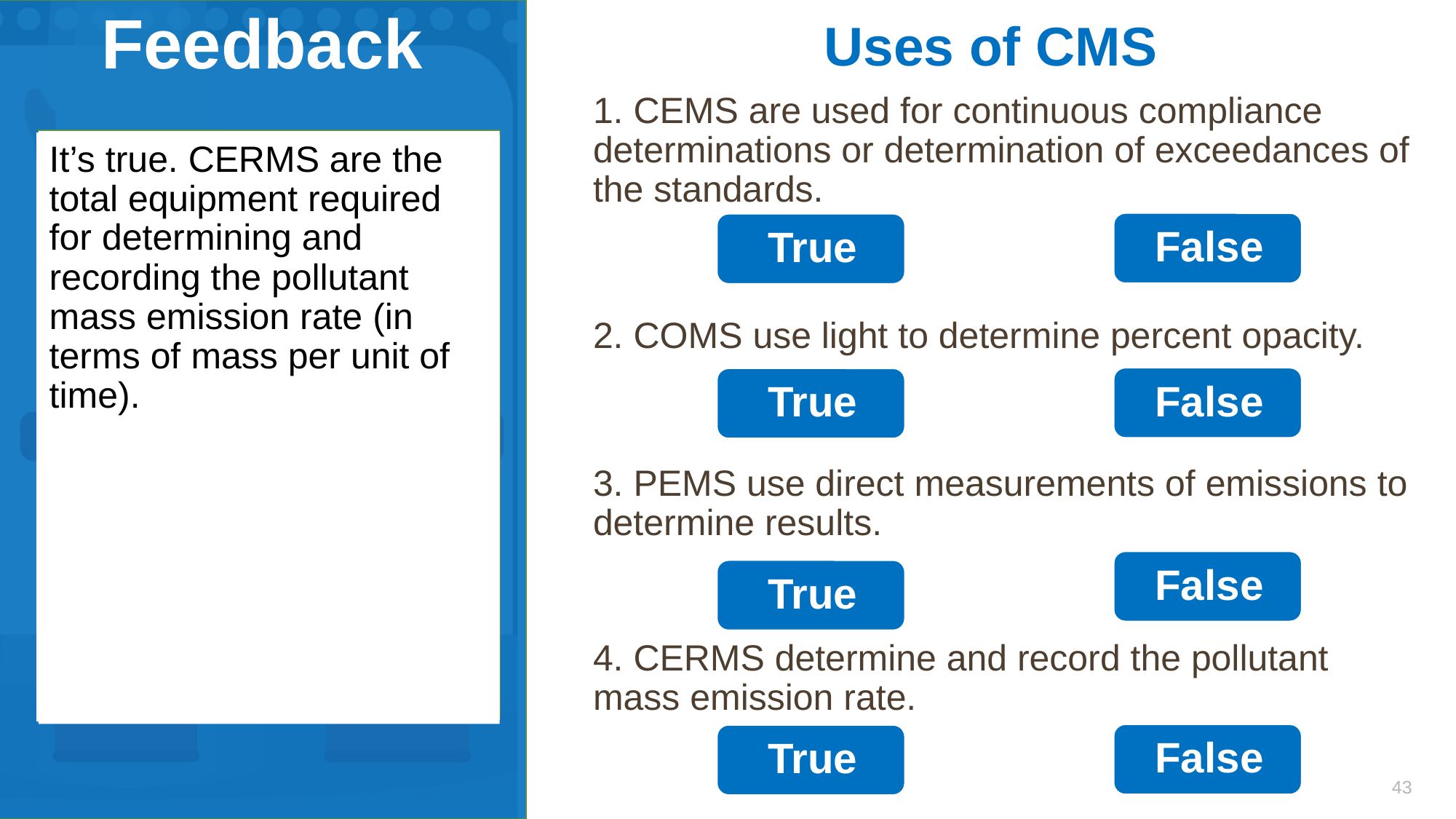

Uses of CMS
1. CEMS are used for continuous compliance determinations or determination of exceedances of the standards.
True! CEMS are used for continuous compliance determinations or determination of exceedances of the standards.
That true! COMS use light to determine percent opacity
This is false. PEMS use process or control device operating parameter measurements and a conversion equation, graph, or computer program to yield final results
It’s true. CERMS are the total equipment required for determining and recording the pollutant mass emission rate (in terms of mass per unit of time).

False
True
2. COMS use light to determine percent opacity.

False
True
3. PEMS use direct measurements of emissions to determine results.

False
True
4. CERMS determine and record the pollutant mass emission rate.
False
True
43